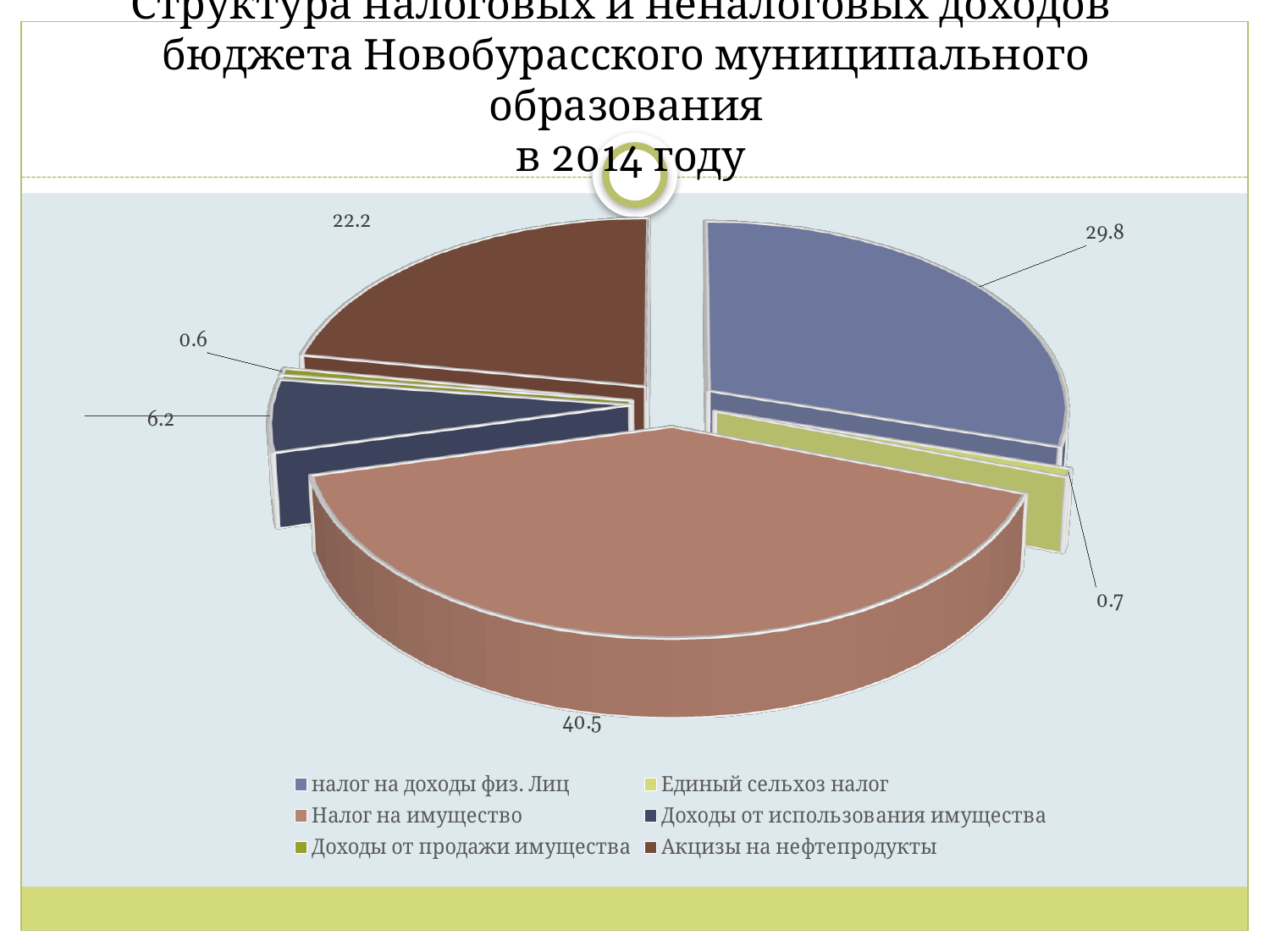

# Структура налоговых и неналоговых доходов бюджета Новобурасского муниципального образования в 2014 году

[unsupported chart]

[unsupported chart]